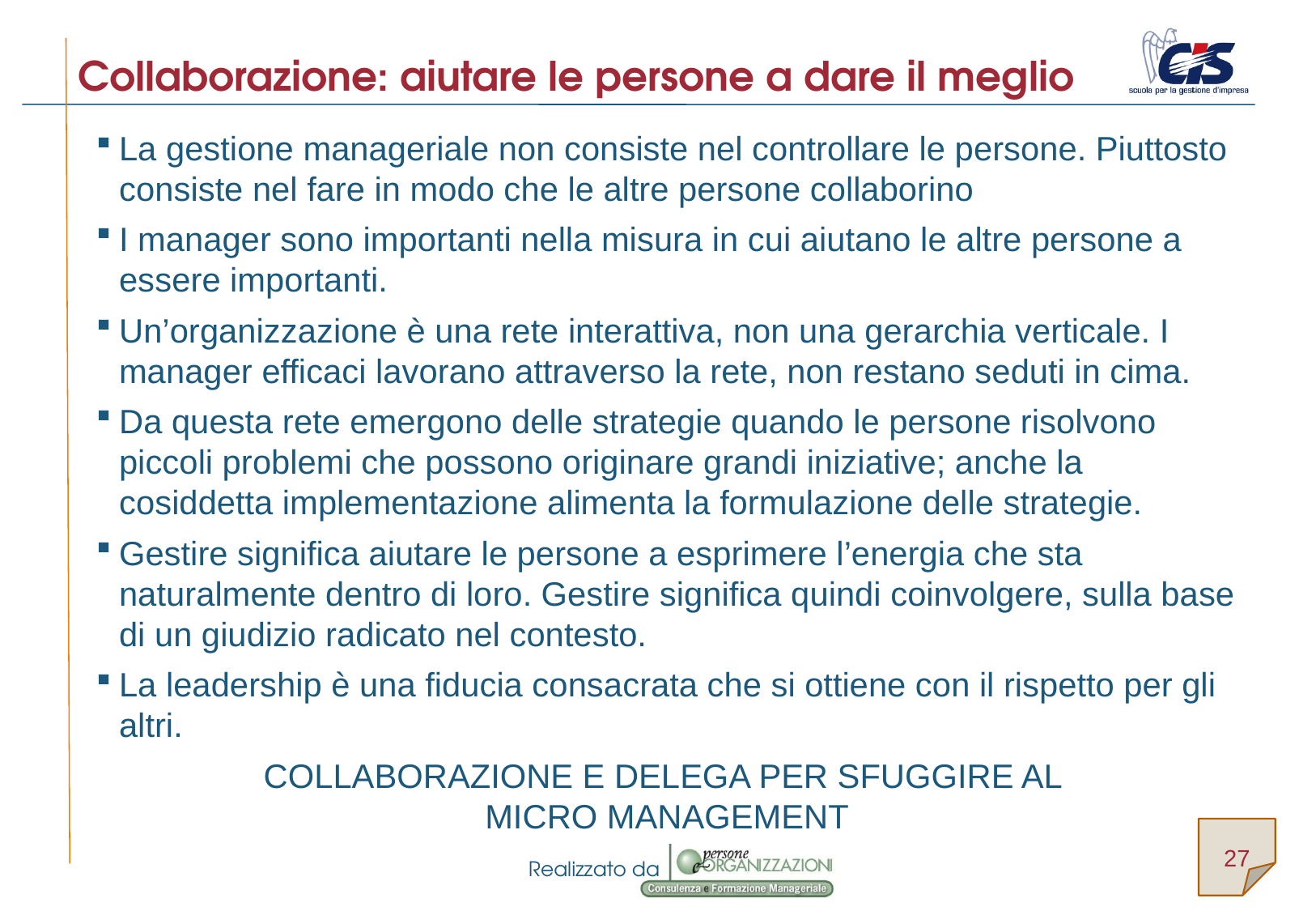

# Collaborazione: aiutare le persone a dare il meglio
La gestione manageriale non consiste nel controllare le persone. Piuttosto consiste nel fare in modo che le altre persone collaborino
I manager sono importanti nella misura in cui aiutano le altre persone a essere importanti.
Un’organizzazione è una rete interattiva, non una gerarchia verticale. I manager efficaci lavorano attraverso la rete, non restano seduti in cima.
Da questa rete emergono delle strategie quando le persone risolvono piccoli problemi che possono originare grandi iniziative; anche la cosiddetta implementazione alimenta la formulazione delle strategie.
Gestire significa aiutare le persone a esprimere l’energia che sta naturalmente dentro di loro. Gestire significa quindi coinvolgere, sulla base di un giudizio radicato nel contesto.
La leadership è una fiducia consacrata che si ottiene con il rispetto per gli altri.
COLLABORAZIONE E DELEGA PER SFUGGIRE AL
MICRO MANAGEMENT
27